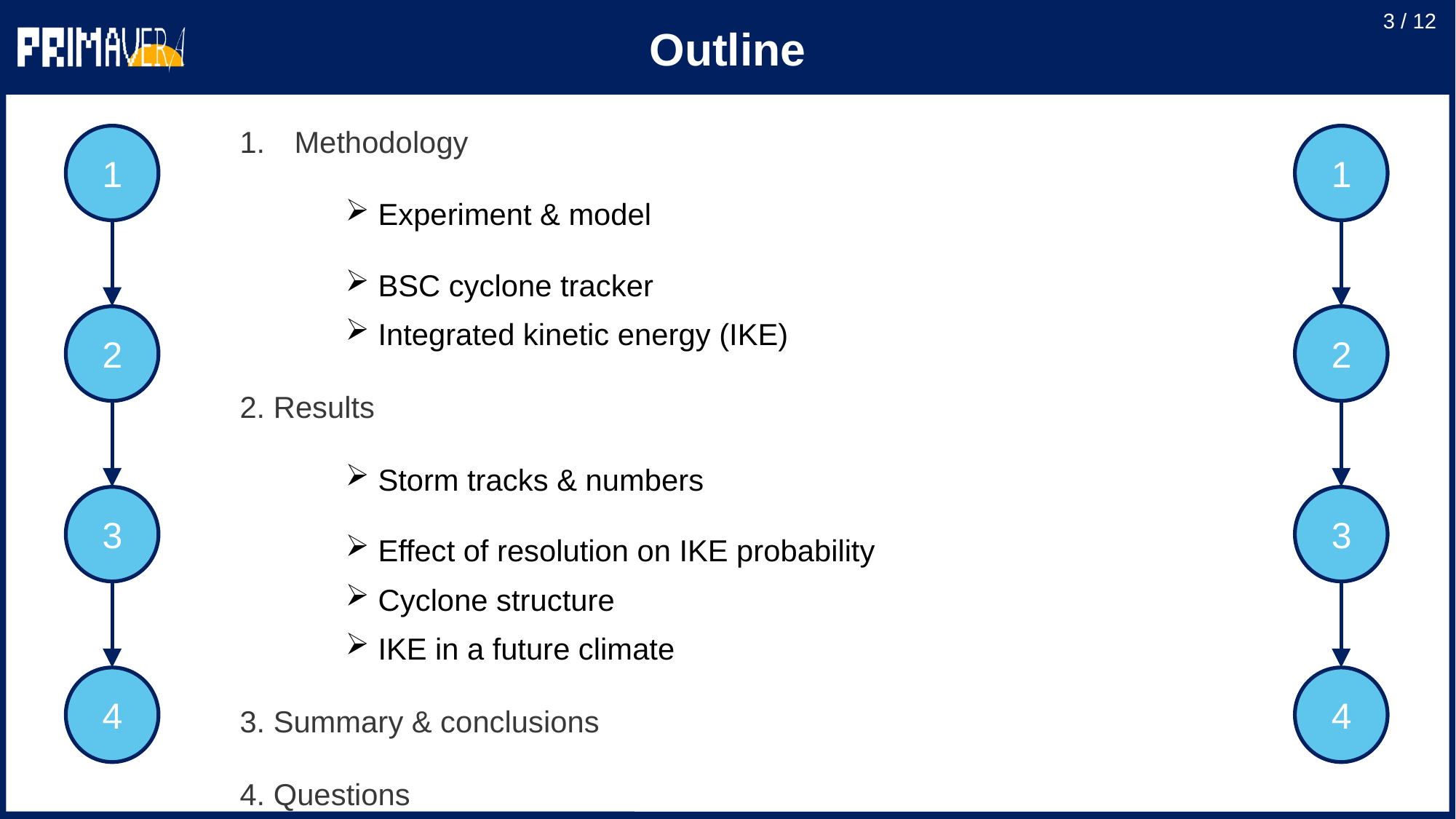

3 / 12
Outline

Methodology

 Experiment & model

 BSC cyclone tracker

 Integrated kinetic energy (IKE)

2. Results

 Storm tracks & numbers

 Effect of resolution on IKE probability

 Cyclone structure

 IKE in a future climate

3. Summary & conclusions

4. Questions

1

2

3

4

1

2

3

4